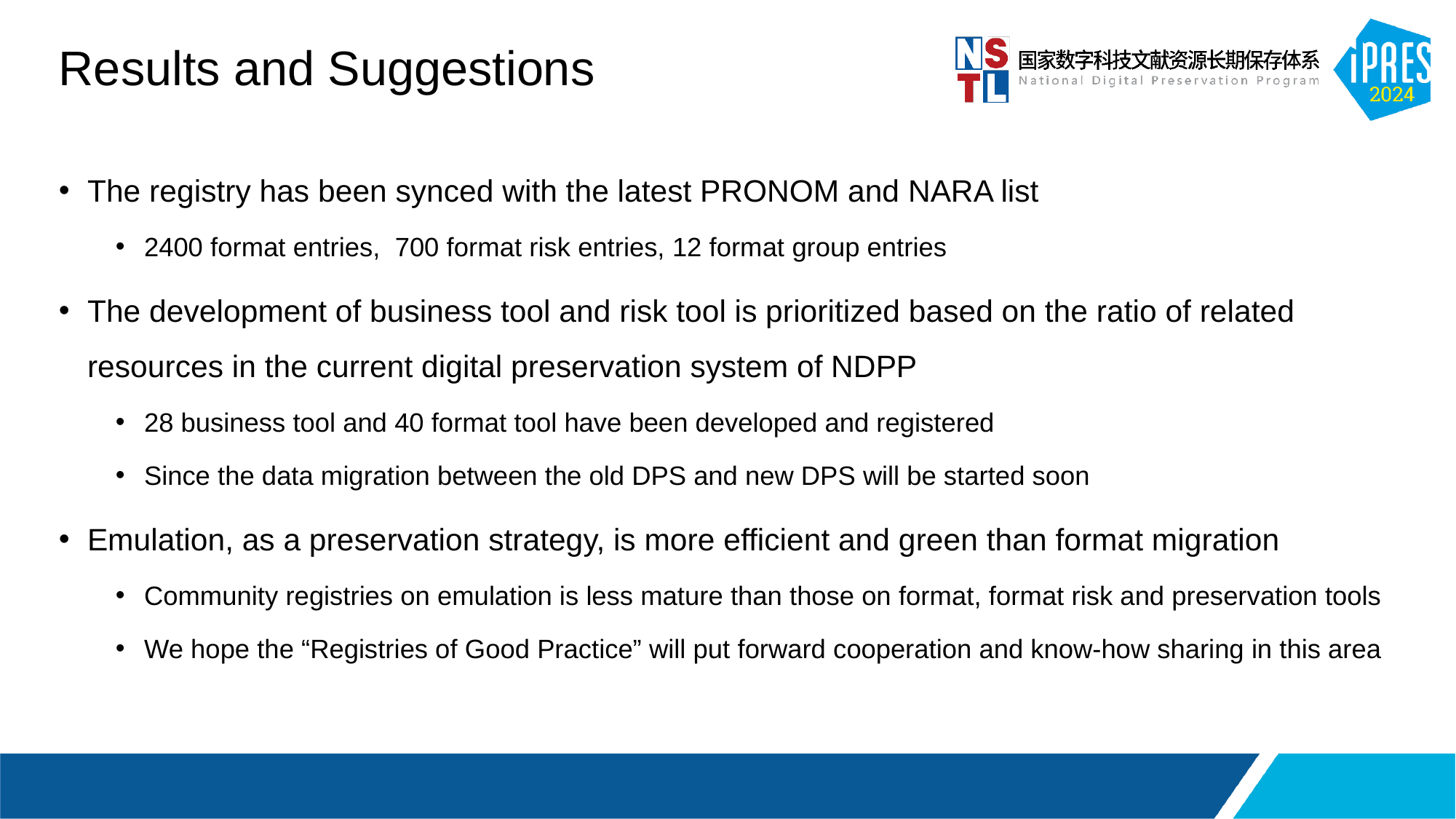

# Results and Suggestions
The registry has been synced with the latest PRONOM and NARA list
2400 format entries,  700 format risk entries, 12 format group entries
The development of business tool and risk tool is prioritized based on the ratio of related resources in the current digital preservation system of NDPP
28 business tool and 40 format tool have been developed and registered
Since the data migration between the old DPS and new DPS will be started soon
Emulation, as a preservation strategy, is more efficient and green than format migration
Community registries on emulation is less mature than those on format, format risk and preservation tools
We hope the “Registries of Good Practice” will put forward cooperation and know-how sharing in this area